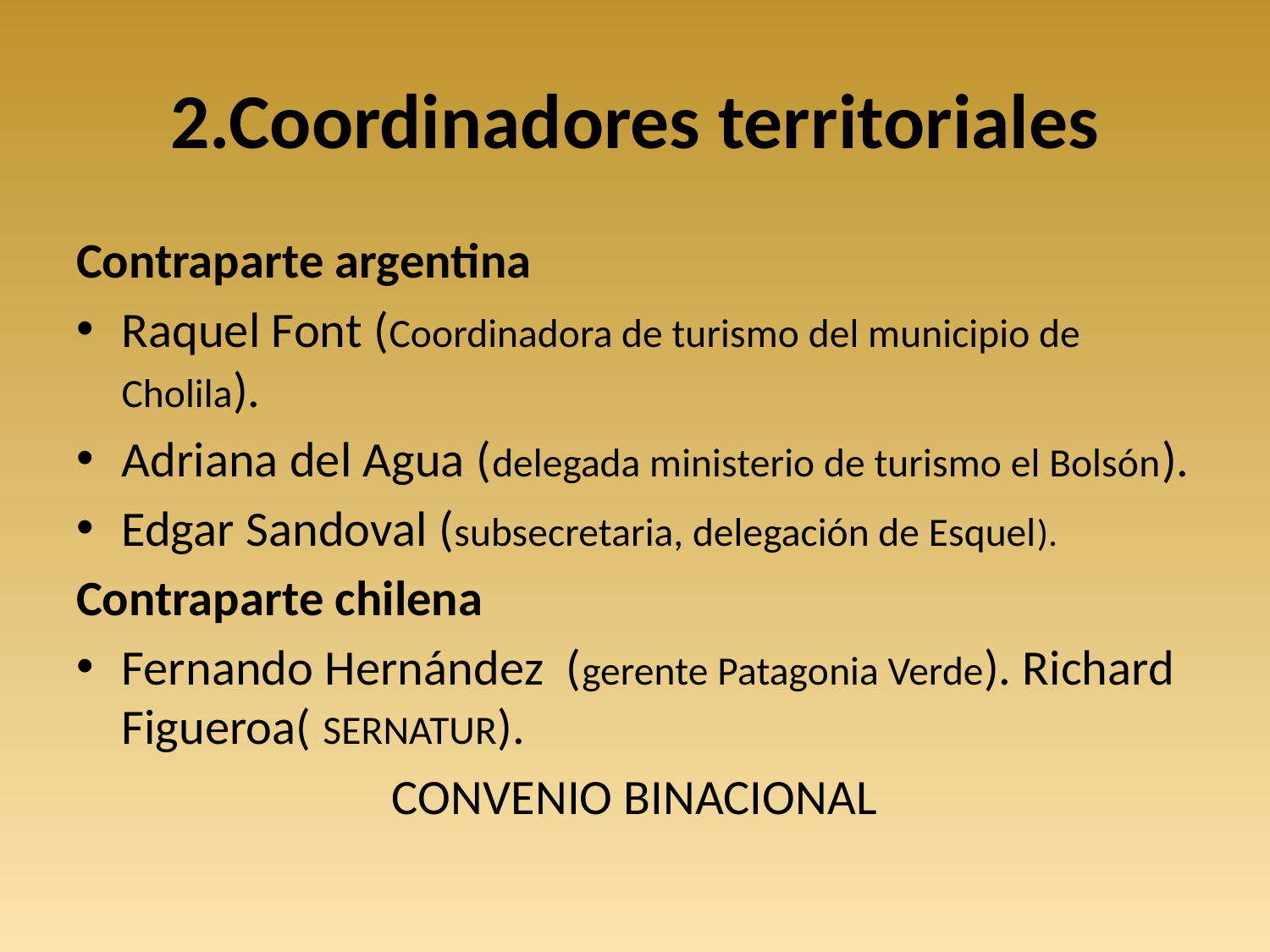

# 2.Coordinadores territoriales
Contraparte argentina
Raquel Font (Coordinadora de turismo del municipio de Cholila).
Adriana del Agua (delegada ministerio de turismo el Bolsón).
Edgar Sandoval (subsecretaria, delegación de Esquel).
Contraparte chilena
Fernando Hernández  (gerente Patagonia Verde). Richard Figueroa( SERNATUR).
CONVENIO BINACIONAL